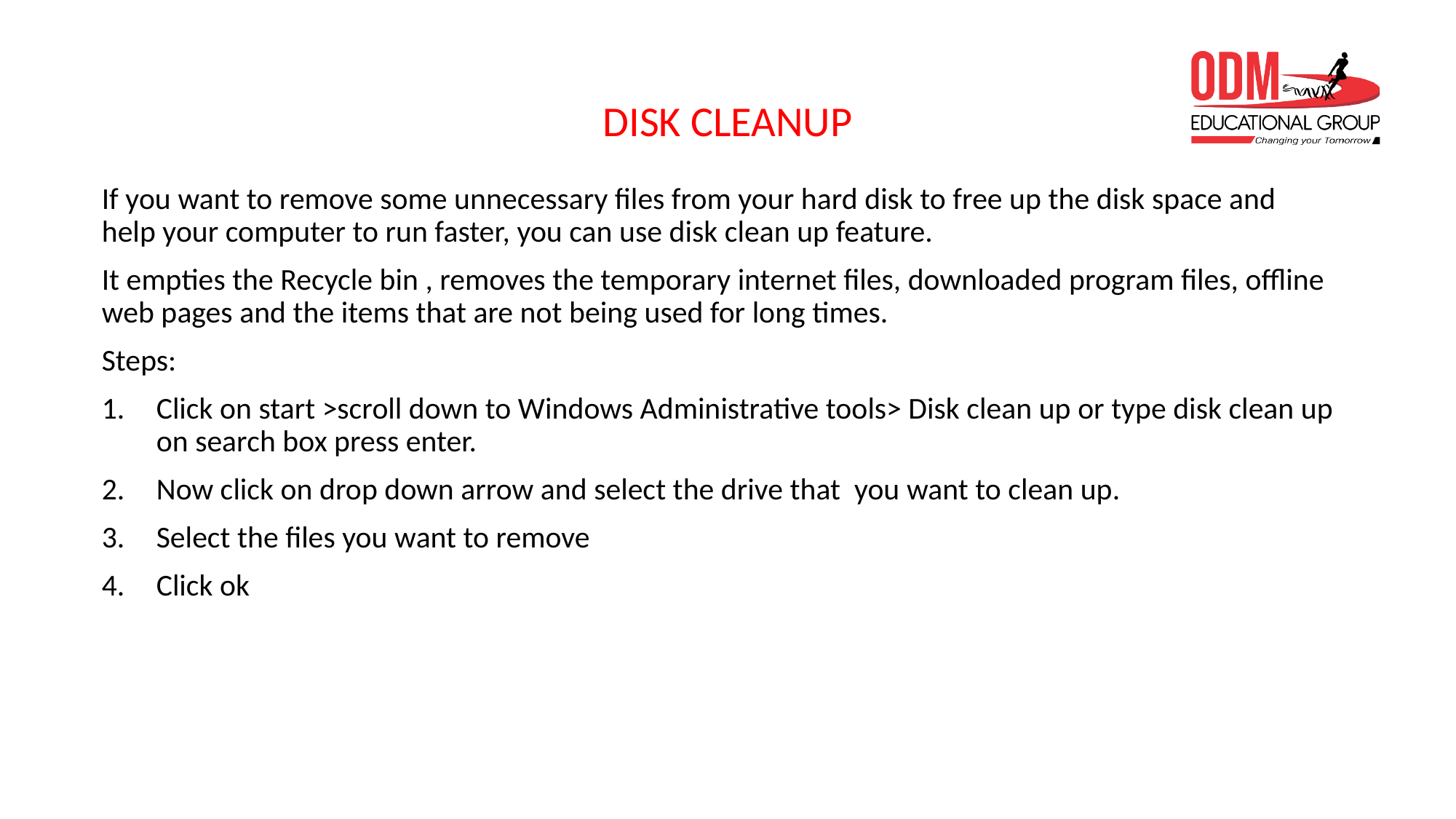

# DISK CLEANUP

If you want to remove some unnecessary files from your hard disk to free up the disk space and help your computer to run faster, you can use disk clean up feature.
It empties the Recycle bin , removes the temporary internet files, downloaded program files, offline web pages and the items that are not being used for long times.
Steps:
Click on start >scroll down to Windows Administrative tools> Disk clean up or type disk clean up on search box press enter.
Now click on drop down arrow and select the drive that  you want to clean up.
Select the files you want to remove
Click ok